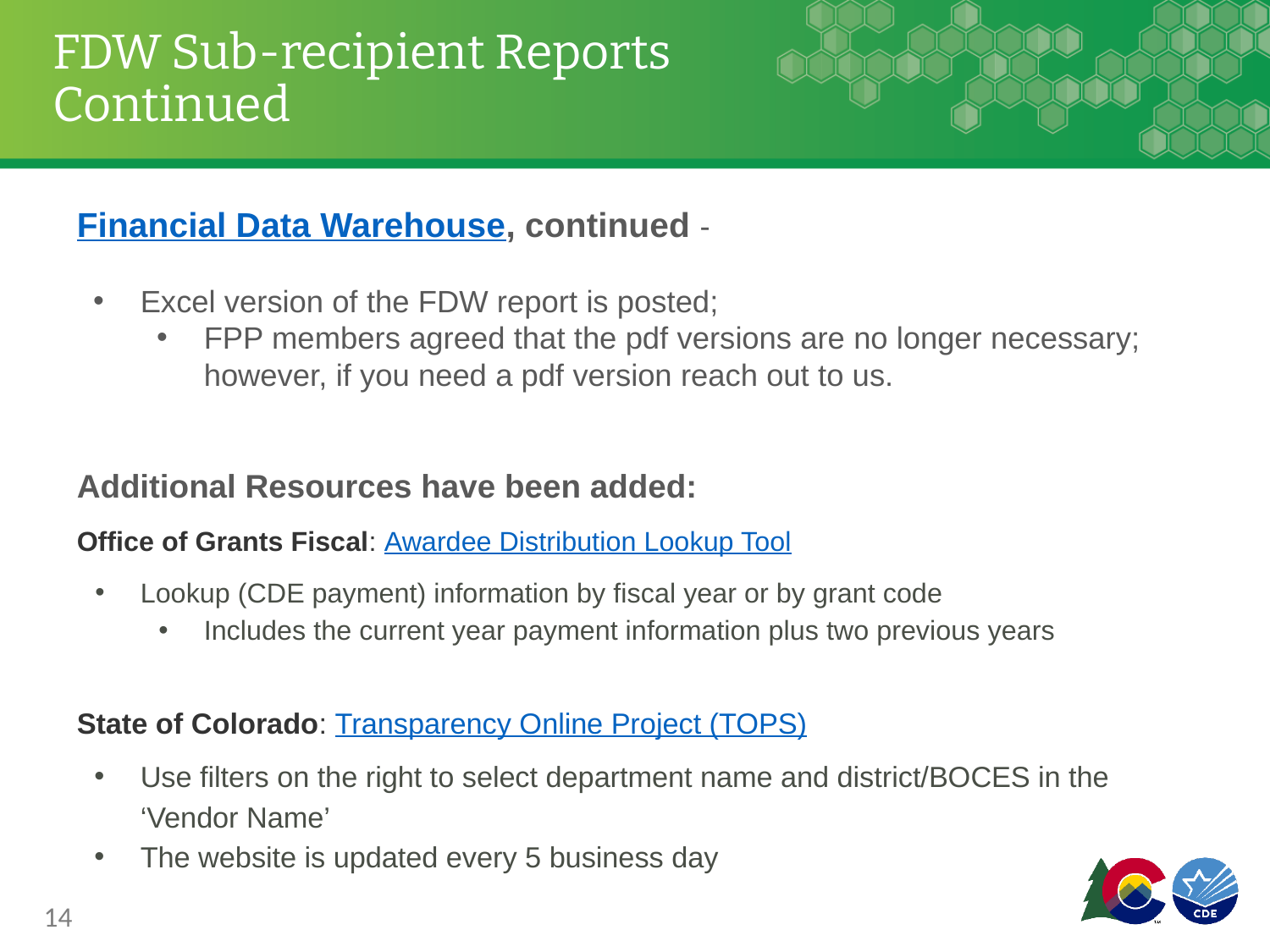

# FDW Sub-recipient Reports Continued
Financial Data Warehouse, continued -

Excel version of the FDW report is posted;
FPP members agreed that the pdf versions are no longer necessary; however, if you need a pdf version reach out to us.

Additional Resources have been added:
Office of Grants Fiscal: Awardee Distribution Lookup Tool
Lookup (CDE payment) information by fiscal year or by grant code
Includes the current year payment information plus two previous years

State of Colorado: Transparency Online Project (TOPS)
Use filters on the right to select department name and district/BOCES in the ‘Vendor Name’
The website is updated every 5 business day

14